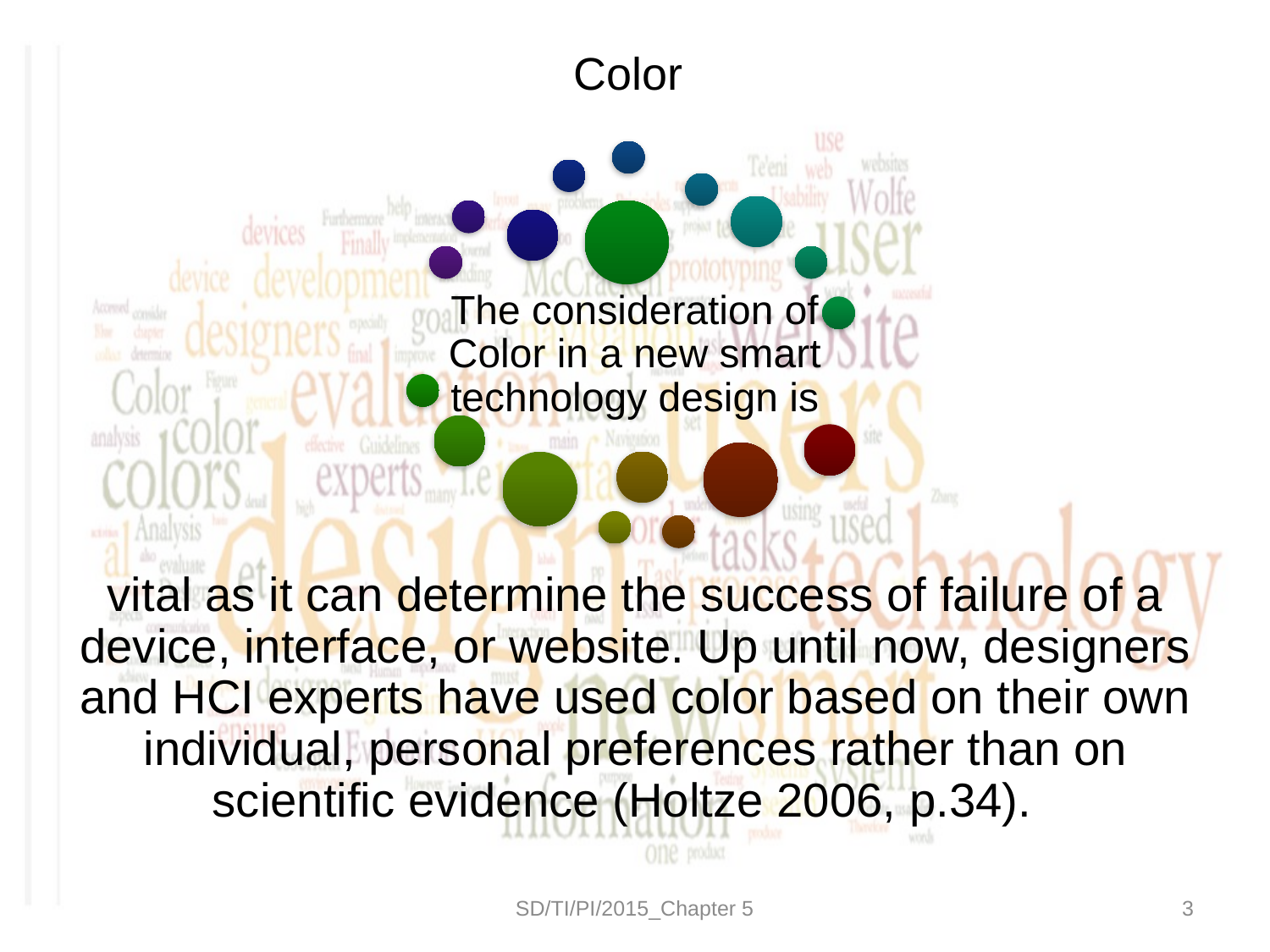

# Color
The consideration of Color in a new smart technology design is
vital as it can determine the success of failure of a device, interface, or website. Up until now, designers and HCI experts have used color based on their own individual, personal preferences rather than on scientific evidence (Holtze 2006, p.34).
SD/TI/PI/2015_Chapter 5
3